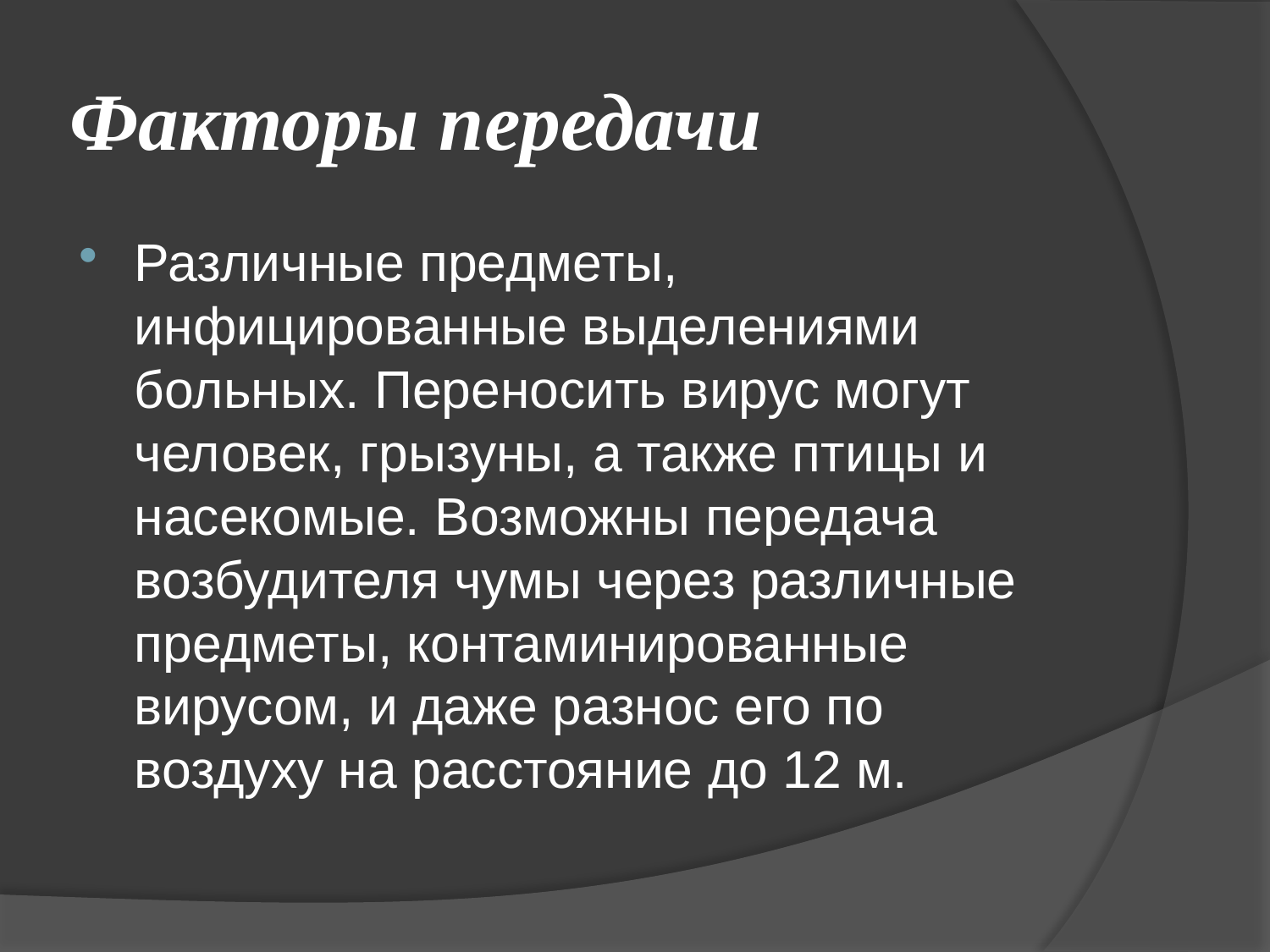

# Факторы передачи
Различные предметы, инфицированные выделениями больных. Переносить вирус могут человек, грызуны, а также птицы и насекомые. Возможны передача возбудителя чумы через различные предметы, контаминированные вирусом, и даже разнос его по воздуху на расстояние до 12 м.